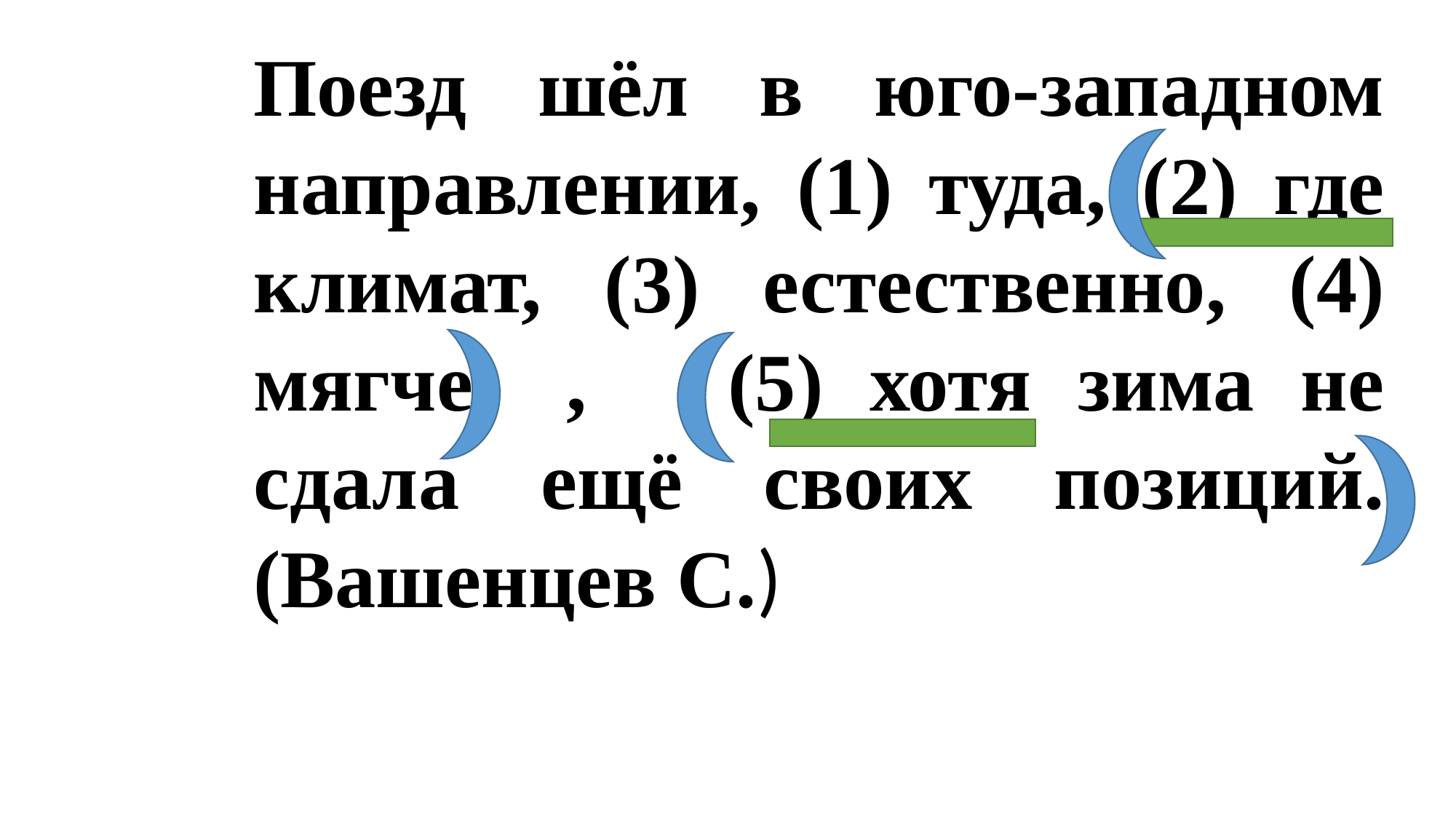

Поезд шёл в юго-западном направлении, (1) туда, (2) где климат, (3) естественно, (4) мягче  ,   (5) хотя зима не сдала ещё своих позиций. (Вашенцев С.)